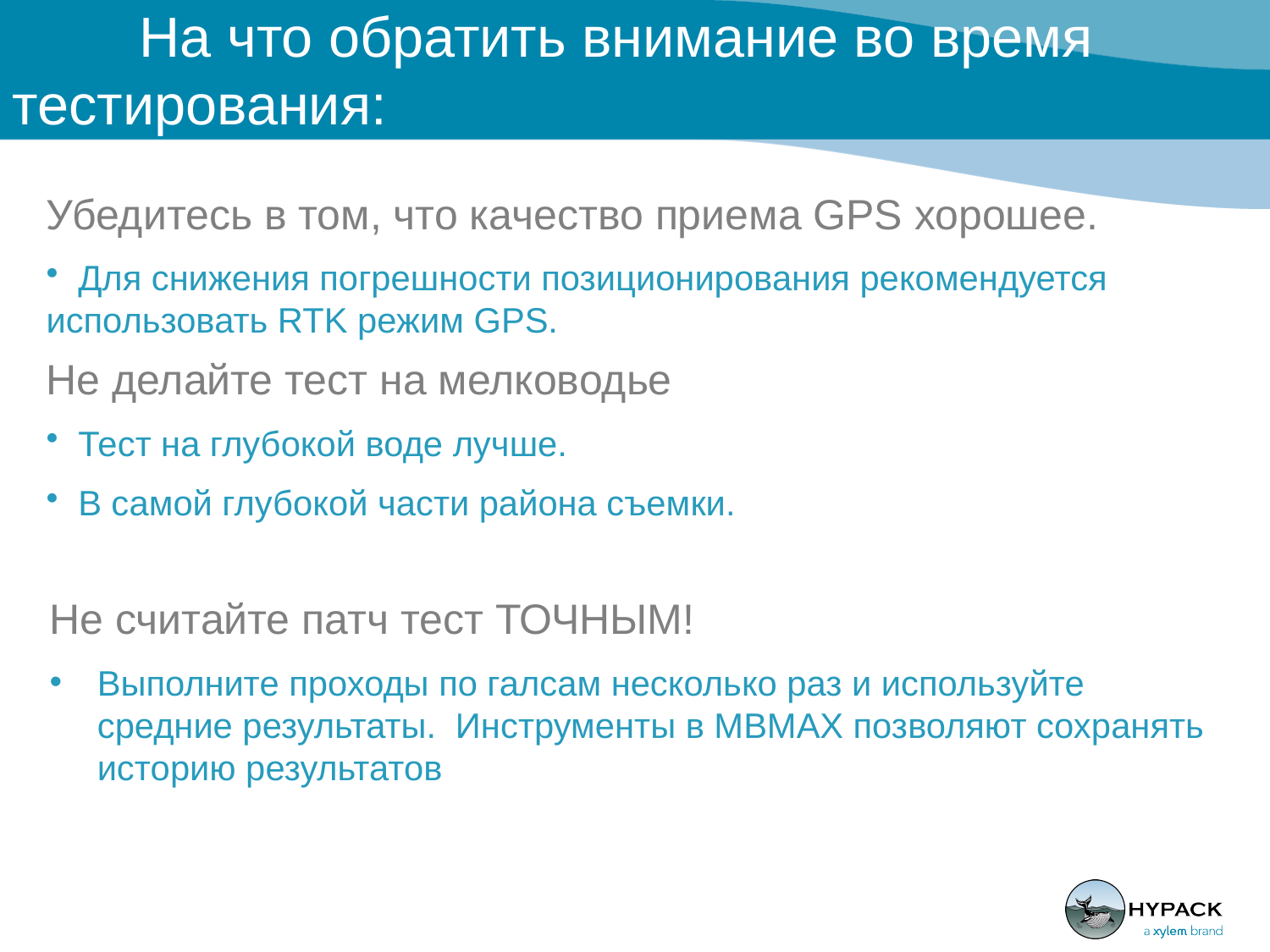

На что обратить внимание во время тестирования:
Убедитесь в том, что качество приема GPS хорошее.
  Для снижения погрешности позиционирования рекомендуется использовать RTK режим GPS.
Не делайте тест на мелководье
  Тест на глубокой воде лучше.
  В самой глубокой части района съемки.
Не считайте патч тест ТОЧНЫМ!
Выполните проходы по галсам несколько раз и используйте средние результаты.  Инструменты в MBMAX позволяют сохранять историю результатов